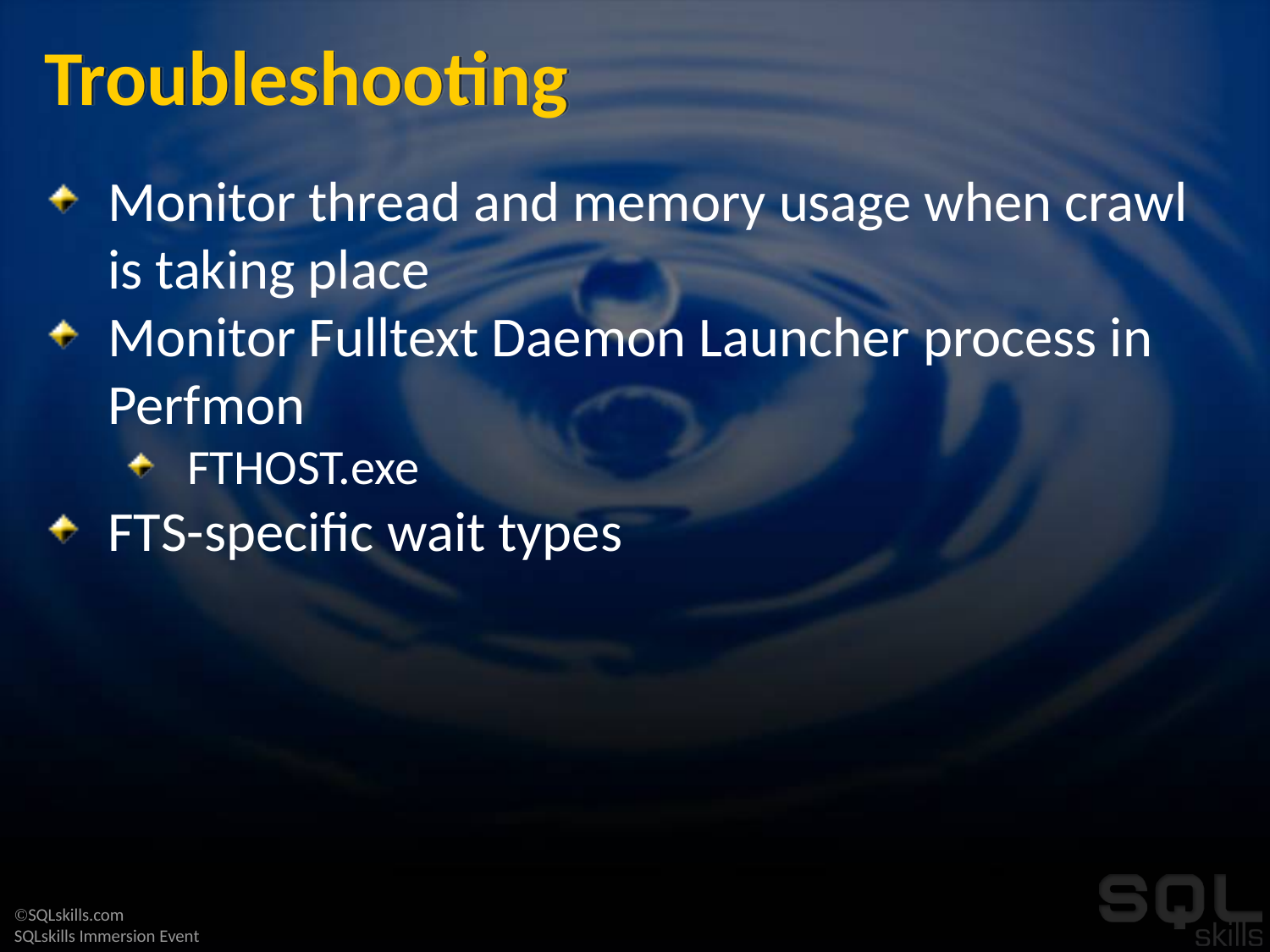

# Troubleshooting
Monitor thread and memory usage when crawl is taking place
Monitor Fulltext Daemon Launcher process in Perfmon
FTHOST.exe
FTS-specific wait types